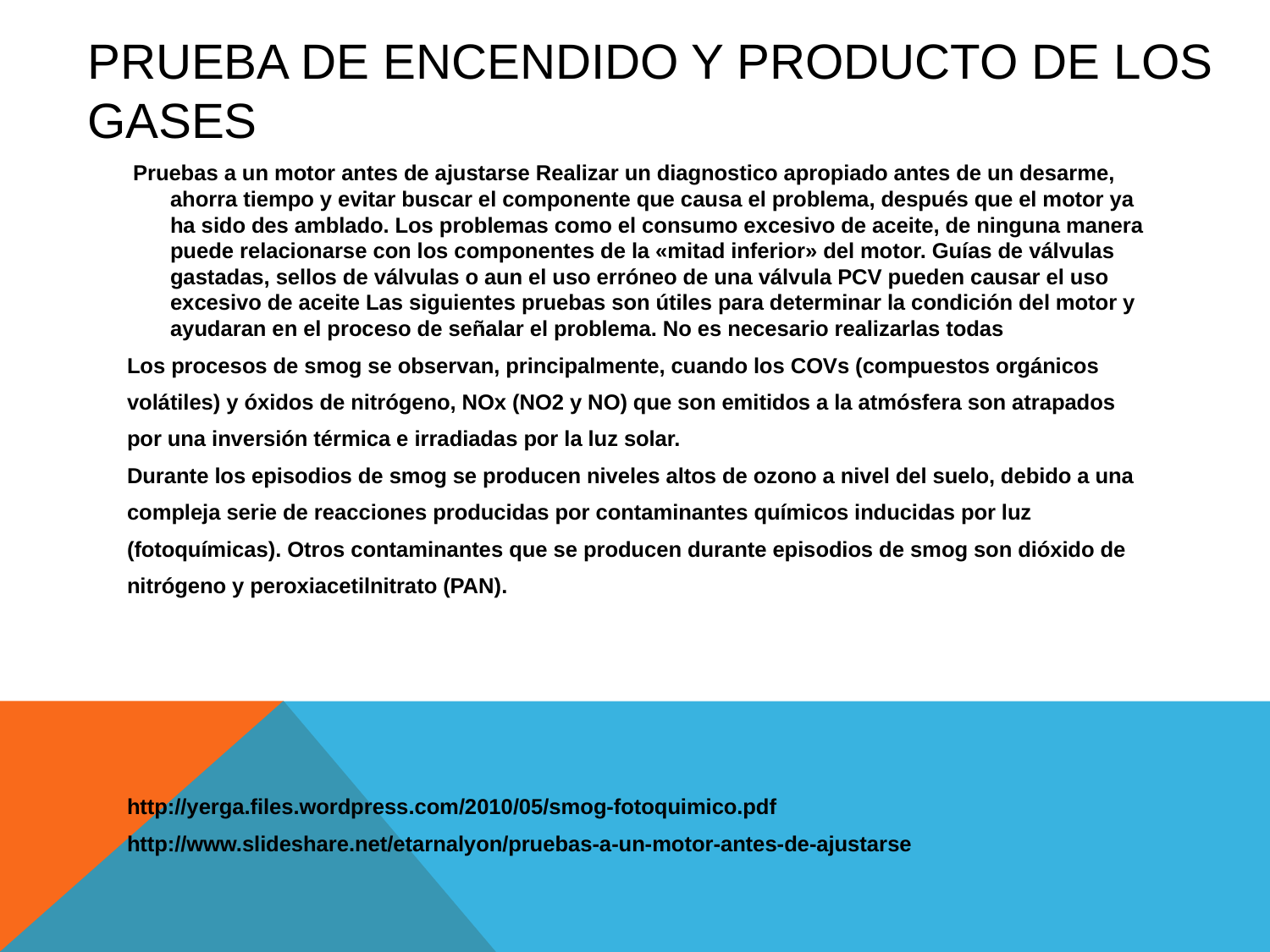

# Prueba de encendido y producto de los gases
 Pruebas a un motor antes de ajustarse Realizar un diagnostico apropiado antes de un desarme, ahorra tiempo y evitar buscar el componente que causa el problema, después que el motor ya ha sido des amblado. Los problemas como el consumo excesivo de aceite, de ninguna manera puede relacionarse con los componentes de la «mitad inferior» del motor. Guías de válvulas gastadas, sellos de válvulas o aun el uso erróneo de una válvula PCV pueden causar el uso excesivo de aceite Las siguientes pruebas son útiles para determinar la condición del motor y ayudaran en el proceso de señalar el problema. No es necesario realizarlas todas
Los procesos de smog se observan, principalmente, cuando los COVs (compuestos orgánicos
volátiles) y óxidos de nitrógeno, NOx (NO2 y NO) que son emitidos a la atmósfera son atrapados
por una inversión térmica e irradiadas por la luz solar.
Durante los episodios de smog se producen niveles altos de ozono a nivel del suelo, debido a una
compleja serie de reacciones producidas por contaminantes químicos inducidas por luz
(fotoquímicas). Otros contaminantes que se producen durante episodios de smog son dióxido de
nitrógeno y peroxiacetilnitrato (PAN).

http://yerga.files.wordpress.com/2010/05/smog-fotoquimico.pdf
http://www.slideshare.net/etarnalyon/pruebas-a-un-motor-antes-de-ajustarse